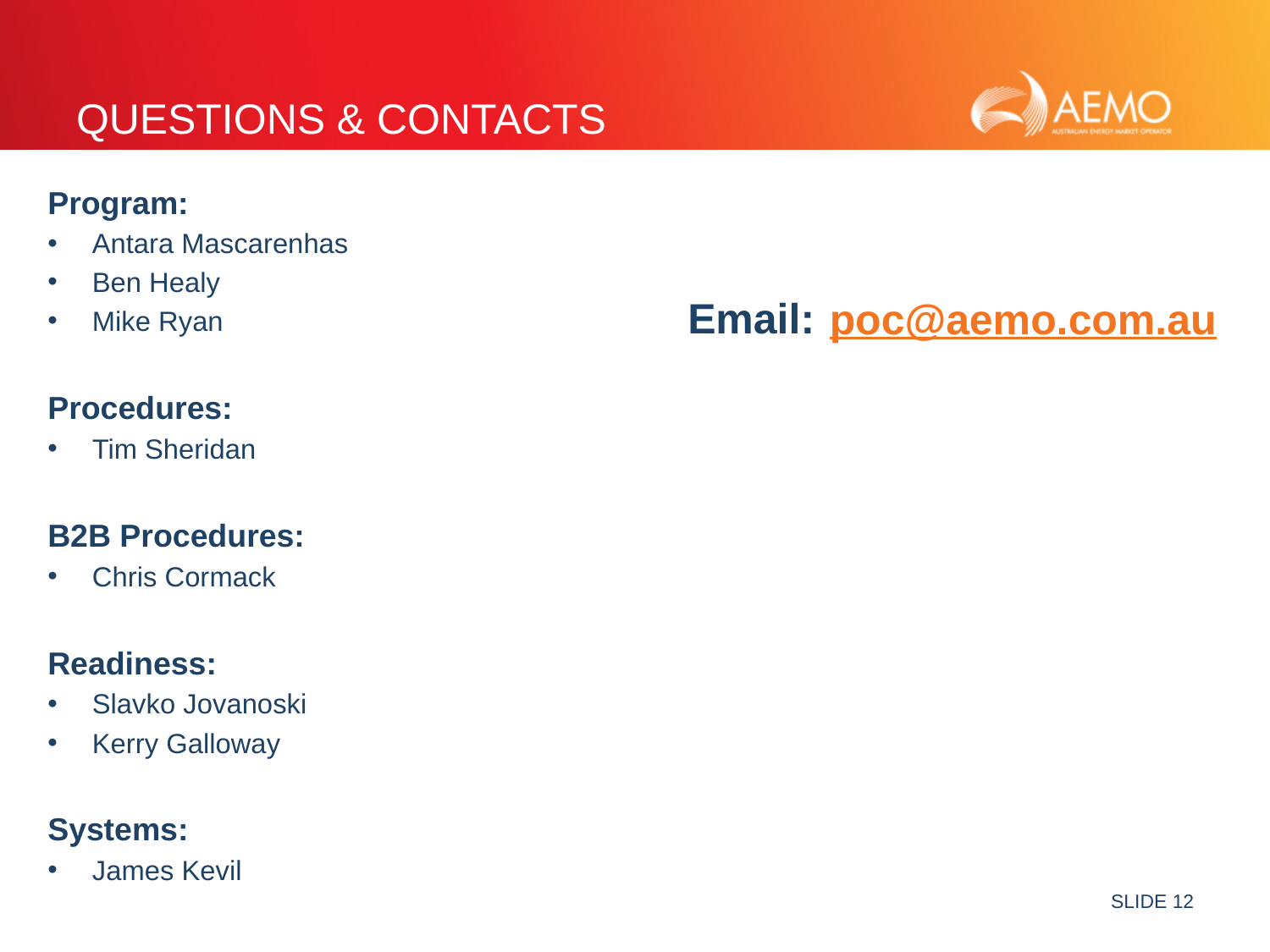

# Questions & Contacts
Program:
Antara Mascarenhas
Ben Healy
Mike Ryan

Procedures:
Tim Sheridan

B2B Procedures:
Chris Cormack

Readiness:
Slavko Jovanoski
Kerry Galloway

Systems:
James Kevil

Email:
poc@aemo.com.au